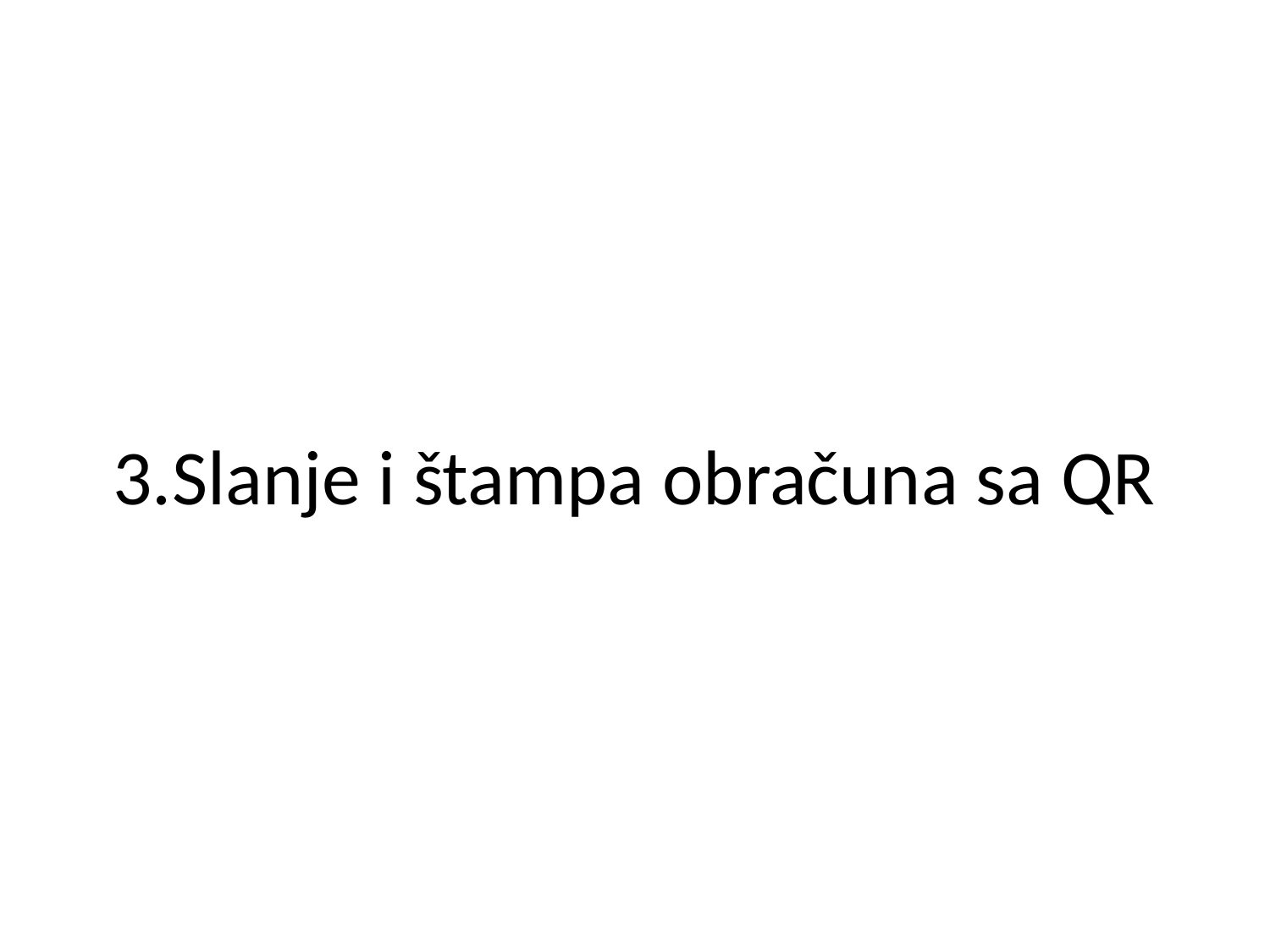

# 3.Slanje i štampa obračuna sa QR